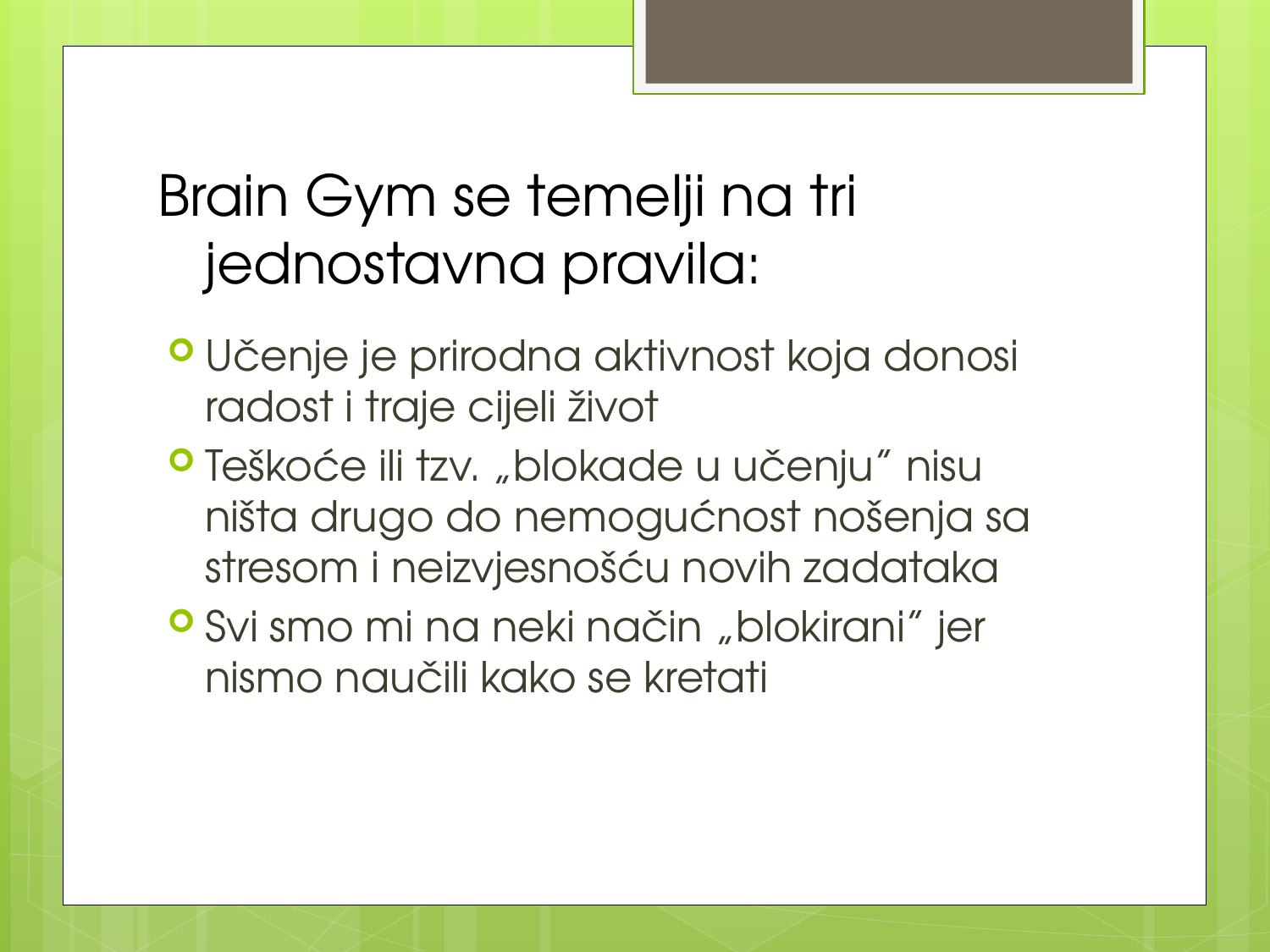

# Brain Gym se temelji na tri jednostavna pravila:
Učenje je prirodna aktivnost koja donosi radost i traje cijeli život
Teškoće ili tzv. „blokade u učenju” nisu ništa drugo do nemogućnost nošenja sa stresom i neizvjesnošću novih zadataka
Svi smo mi na neki način „blokirani” jer nismo naučili kako se kretati